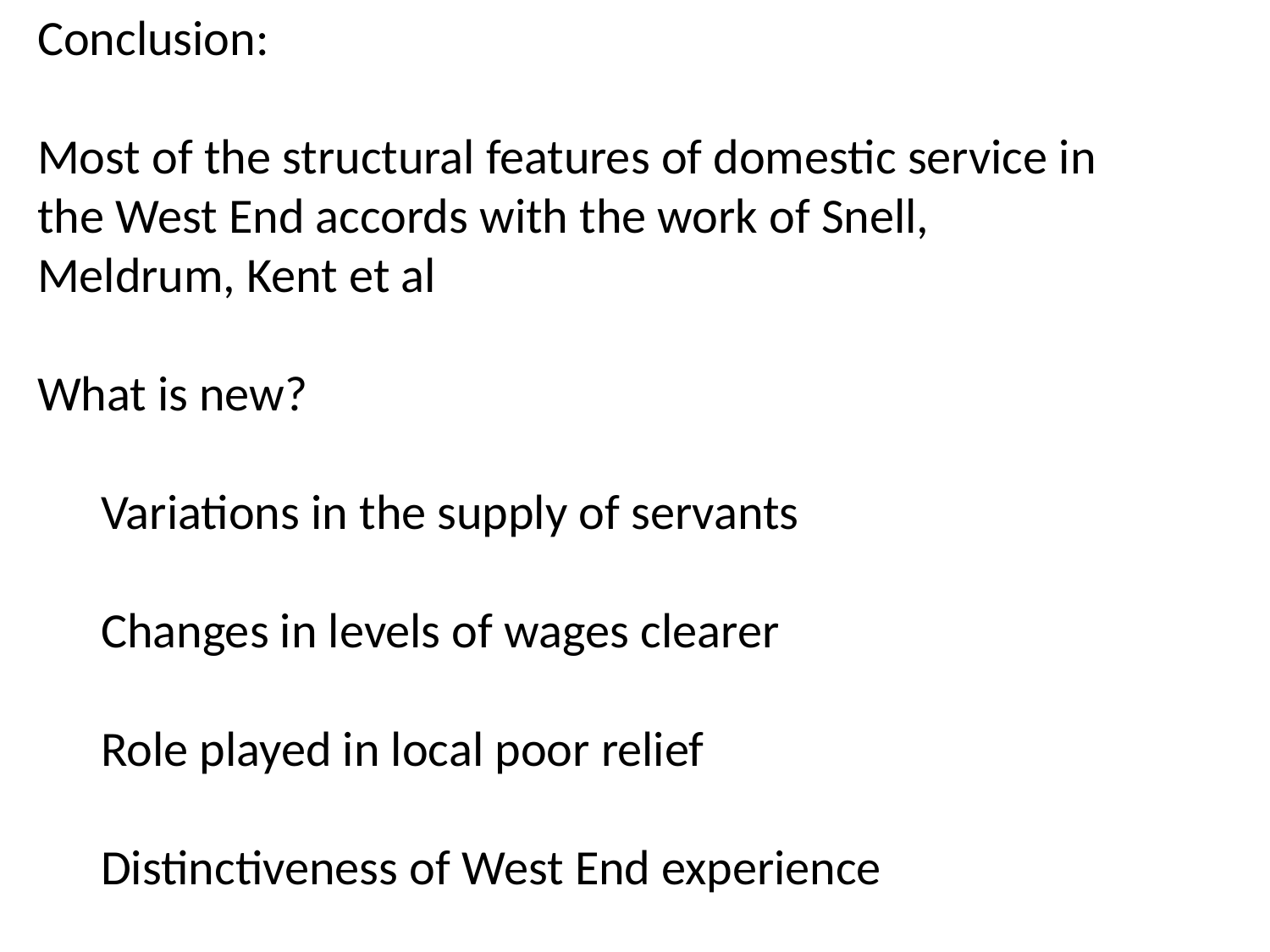

Conclusion:

Most of the structural features of domestic service in the West End accords with the work of Snell, Meldrum, Kent et al

What is new?

Variations in the supply of servants

Changes in levels of wages clearer

Role played in local poor relief

Distinctiveness of West End experience